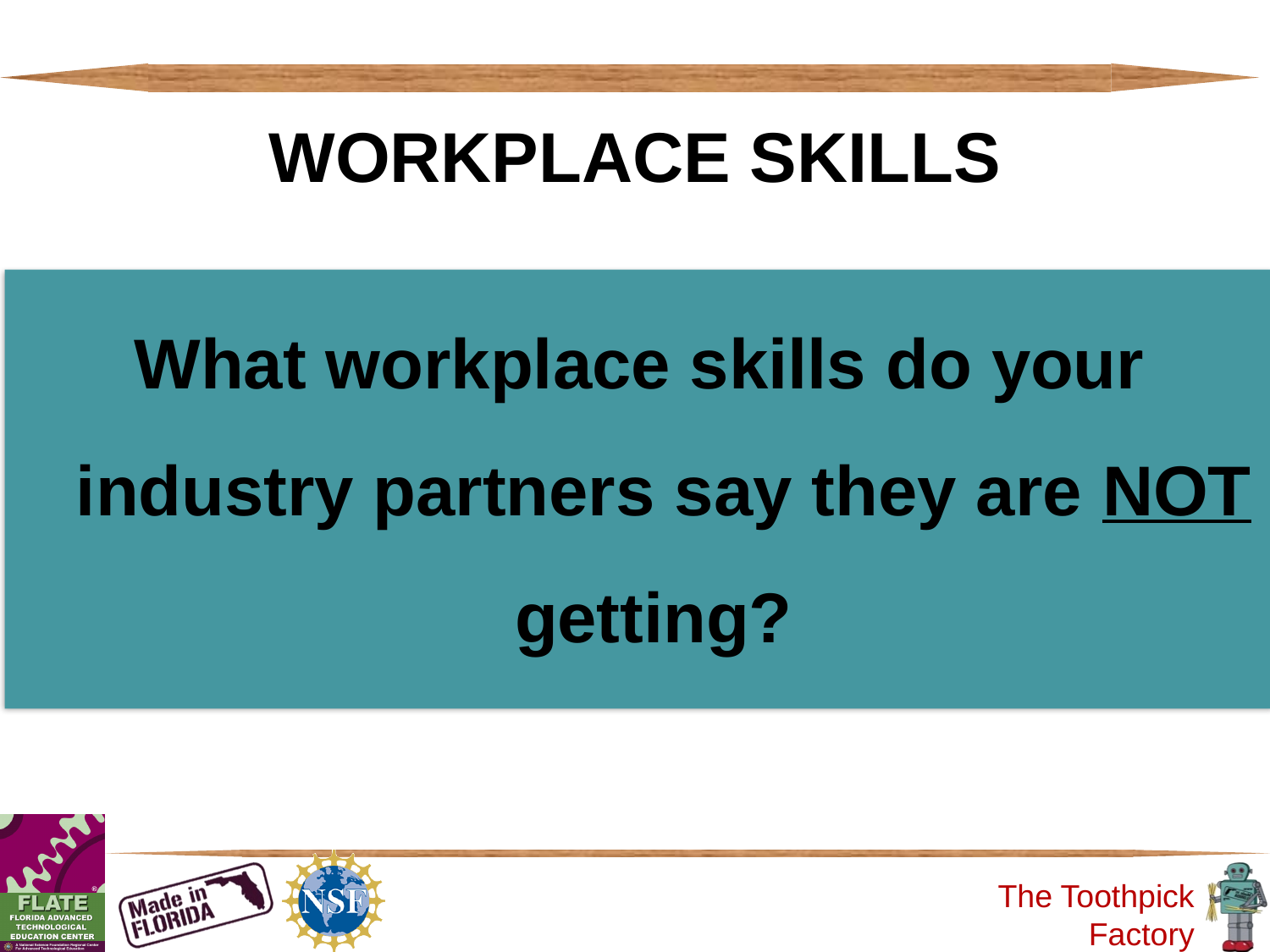

WORKPLACE SKILLS
What workplace skills do your industry partners say they are NOT getting?